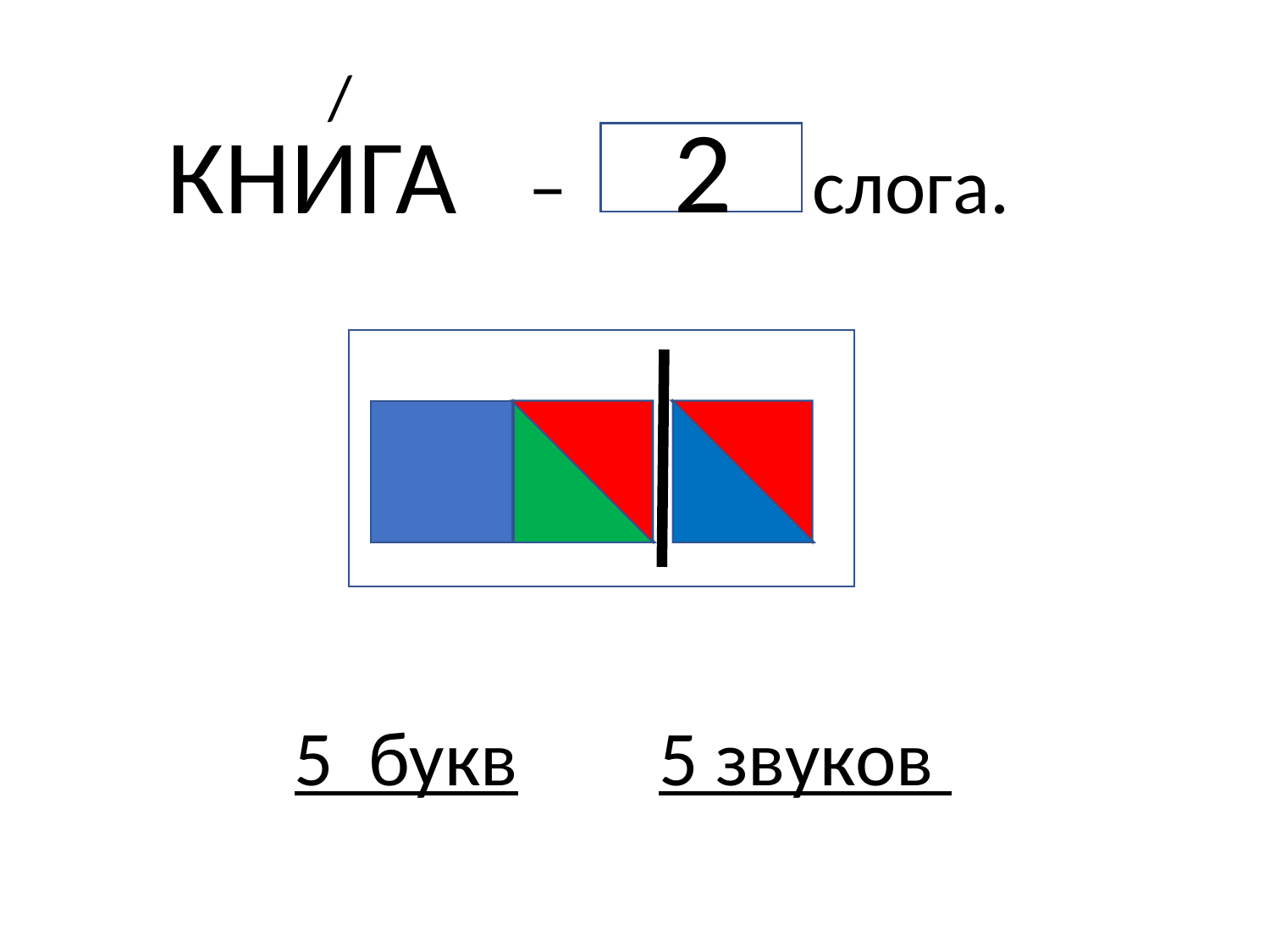

/

КНИГА    –              слога.

2

        5  букв        5 звуков